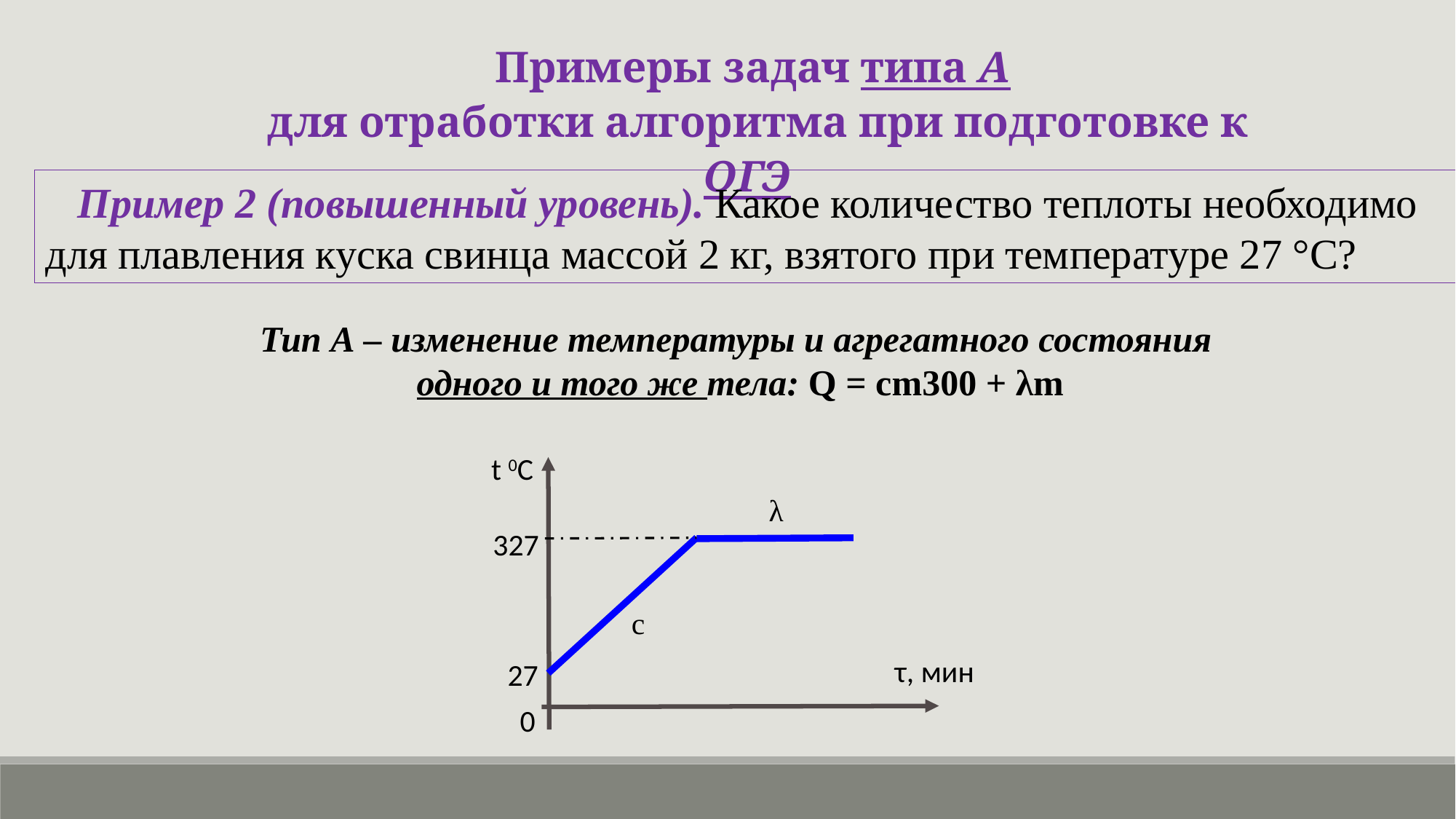

Примеры задач типа А
для отработки алгоритма при подготовке к ОГЭ
Пример 2 (повышенный уровень). Какое ко­ли­че­ство теп­ло­ты не­об­хо­ди­мо для плав­ле­ния куска свин­ца мас­сой 2 кг, взятого при тем­пе­ра­ту­ре 27 °С?
Тип А – изменение температуры и агрегатного состояния
одного и того же тела: Q = сm300 + λm
t 0C

λ
327

с
τ, мин
27
0